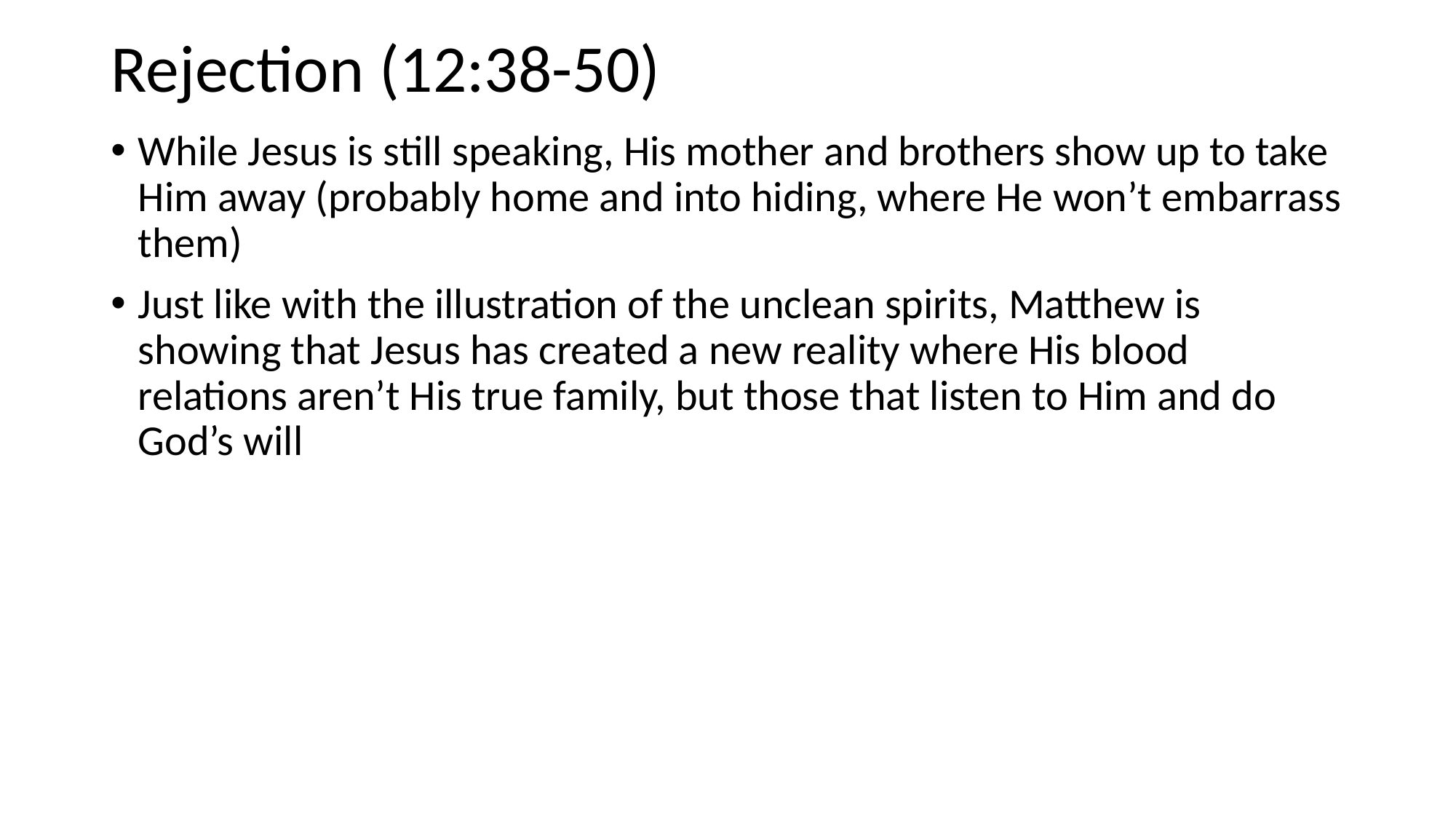

# Rejection (12:38-50)
While Jesus is still speaking, His mother and brothers show up to take Him away (probably home and into hiding, where He won’t embarrass them)
Just like with the illustration of the unclean spirits, Matthew is showing that Jesus has created a new reality where His blood relations aren’t His true family, but those that listen to Him and do God’s will